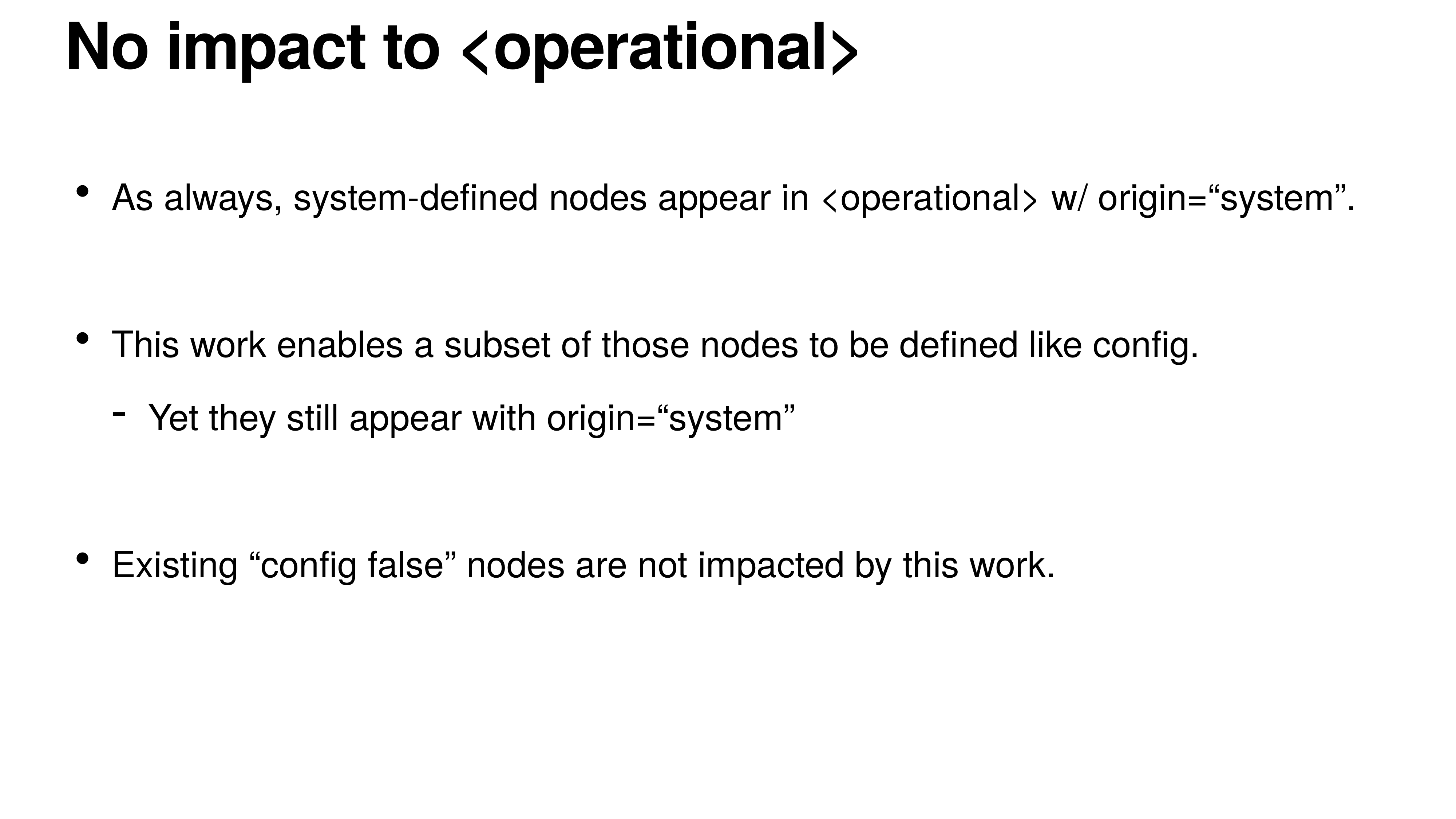

# No impact to <operational>
As always, system-defined nodes appear in <operational> w/ origin=“system”.

This work enables a subset of those nodes to be defined like config.
Yet they still appear with origin=“system”

Existing “config false” nodes are not impacted by this work.
8